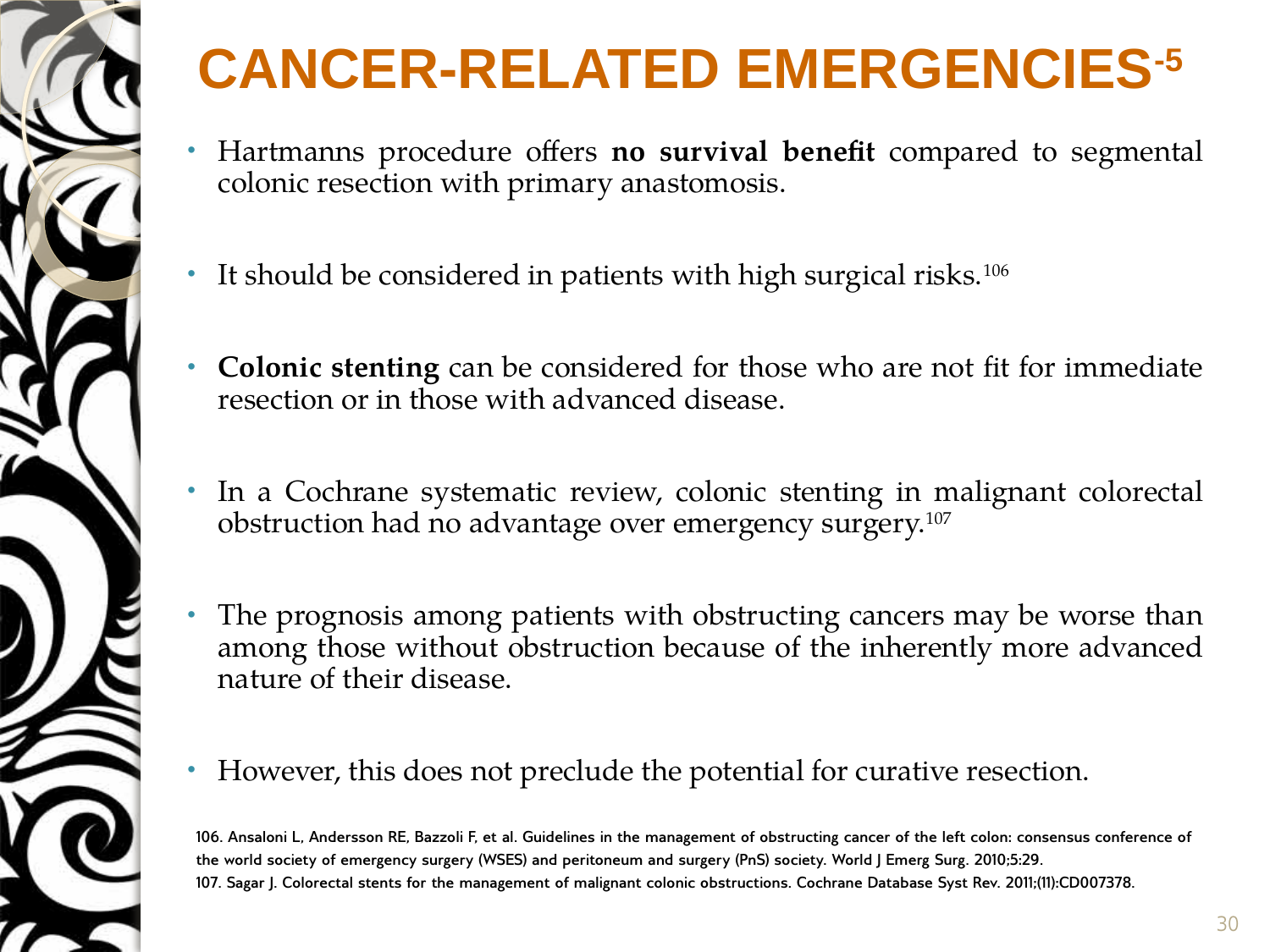

# CANCER-RELATED EMERGENCIES-5
Hartmanns procedure offers no survival benefit compared to segmental colonic resection with primary anastomosis.

It should be considered in patients with high surgical risks.106

Colonic stenting can be considered for those who are not fit for immediate resection or in those with advanced disease.

In a Cochrane systematic review, colonic stenting in malignant colorectal obstruction had no advantage over emergency surgery.107

The prognosis among patients with obstructing cancers may be worse than among those without obstruction because of the inherently more advanced nature of their disease.

However, this does not preclude the potential for curative resection.
106. Ansaloni L, Andersson RE, Bazzoli F, et al. Guidelines in the management of obstructing cancer of the left colon: consensus conference of the world society of emergency surgery (WSES) and peritoneum and surgery (PnS) society. World J Emerg Surg. 2010;5:29.
107. Sagar J. Colorectal stents for the management of malignant colonic obstructions. Cochrane Database Syst Rev. 2011;(11):CD007378.
30